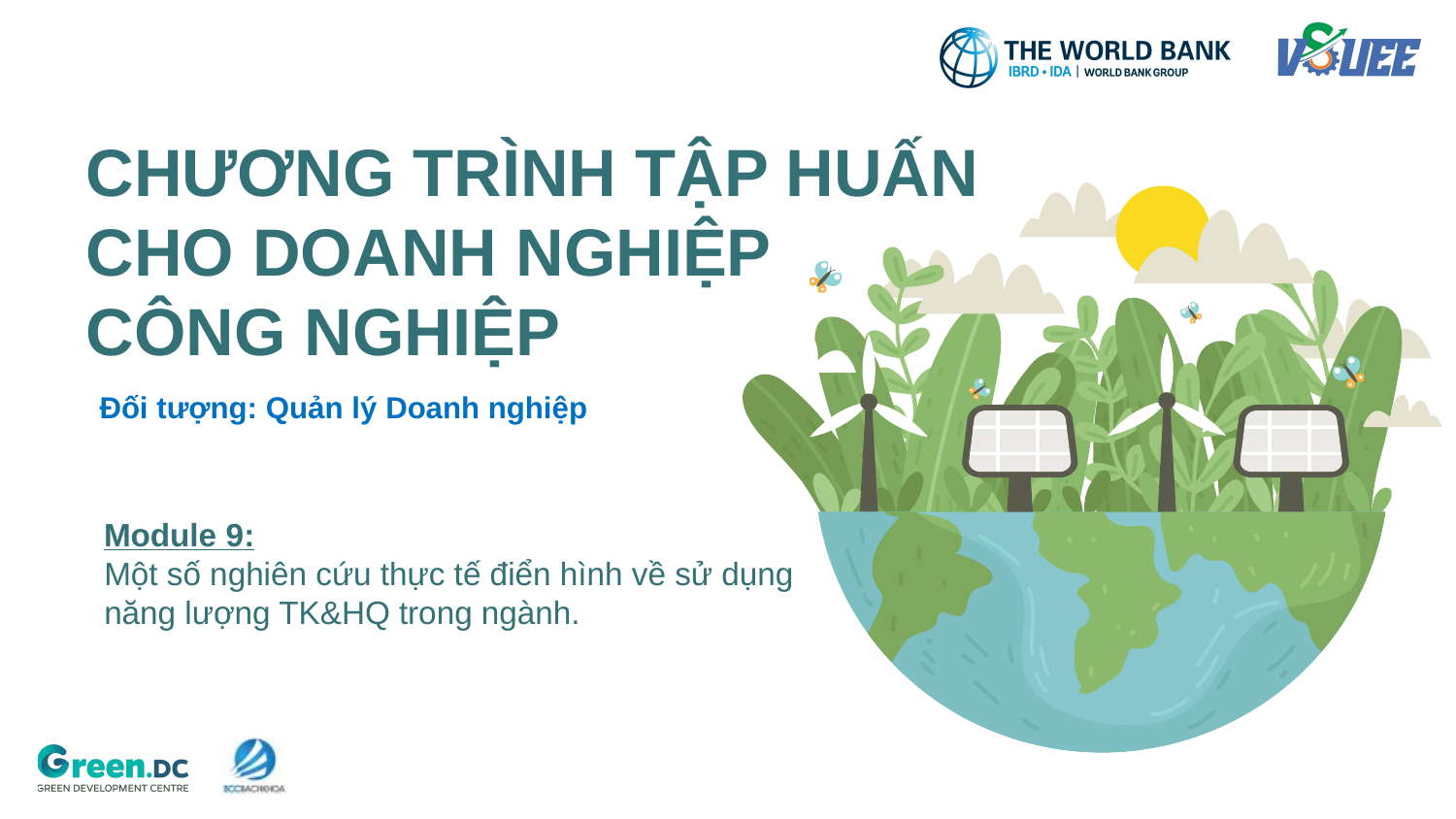

# CHƯƠNG TRÌNH TẬP HUẤN CHO DOANH NGHIỆP CÔNG NGHIỆP

Đối tượng: Quản lý Doanh nghiệp
Module 9:
Một số nghiên cứu thực tế điển hình về sử dụng năng lượng TK&HQ trong ngành.